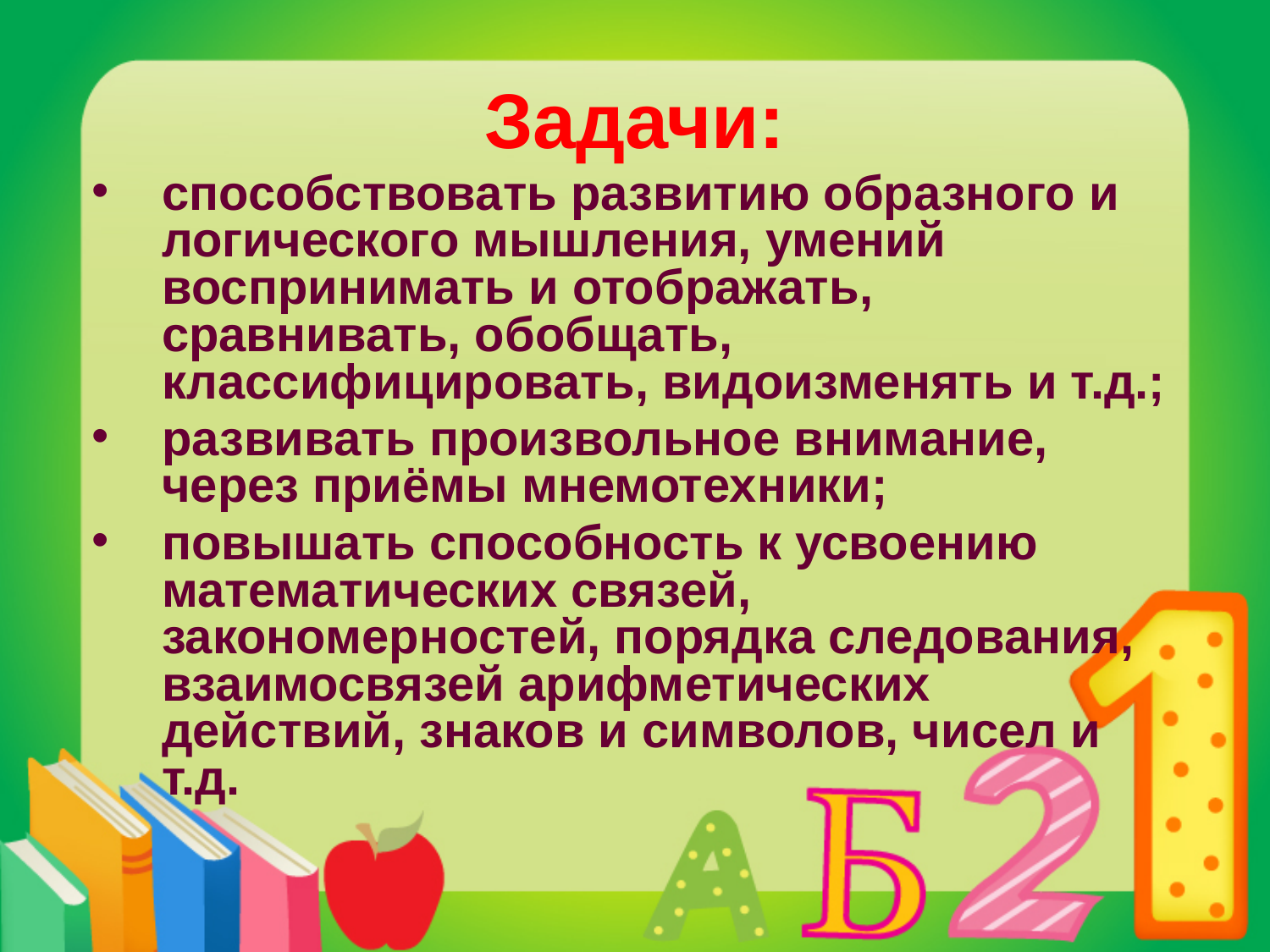

# Задачи:
способствовать развитию образного и логического мышления, умений воспринимать и отображать, сравнивать, обобщать, классифицировать, видоизменять и т.д.;
развивать произвольное внимание,  через приёмы мнемотехники;
повышать способность к усвоению математических связей, закономерностей, порядка следования, взаимосвязей арифметических действий, знаков и символов, чисел и т.д.